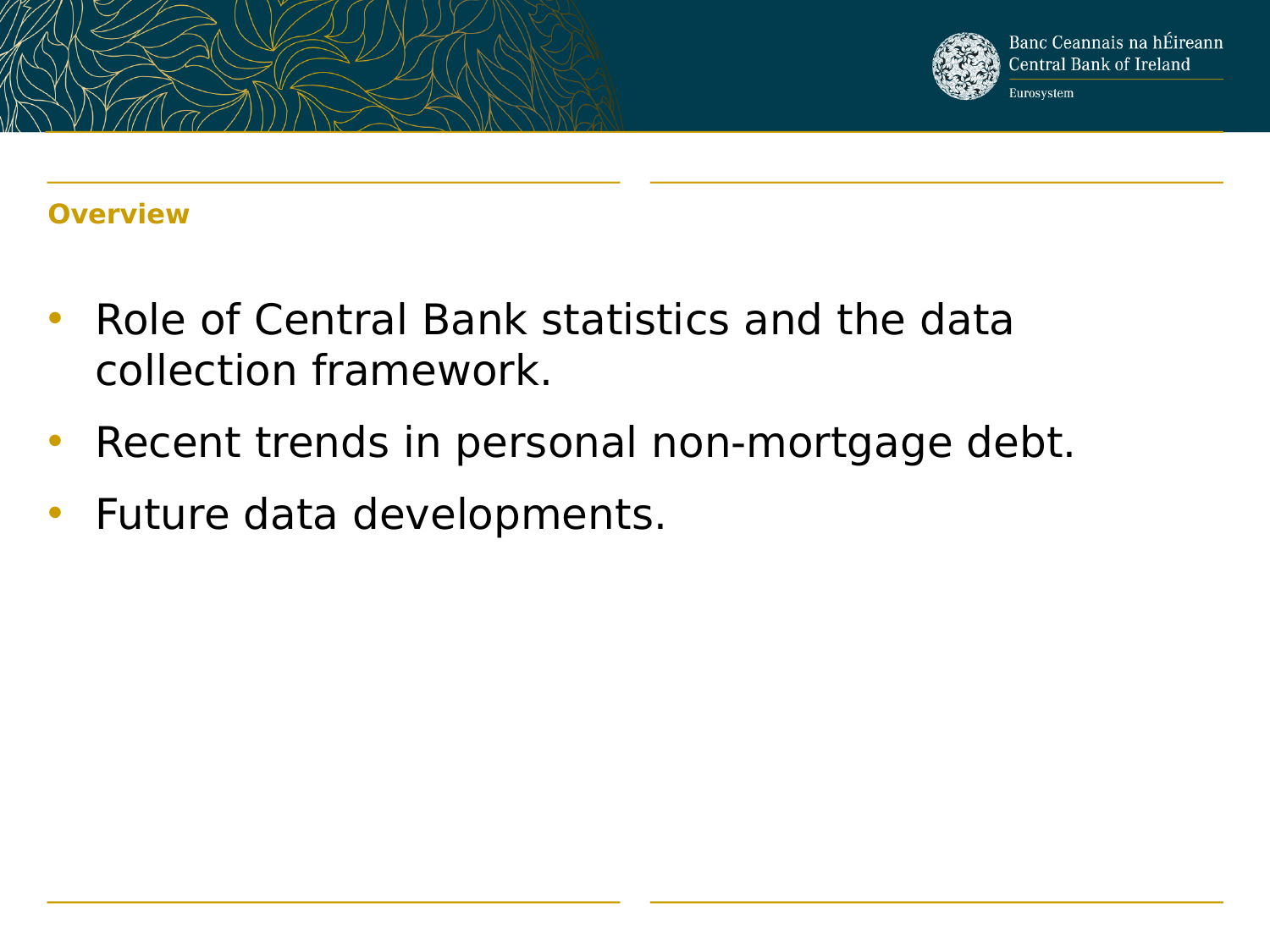

# Overview
Role of Central Bank statistics and the data collection framework.
Recent trends in personal non-mortgage debt.
Future data developments.